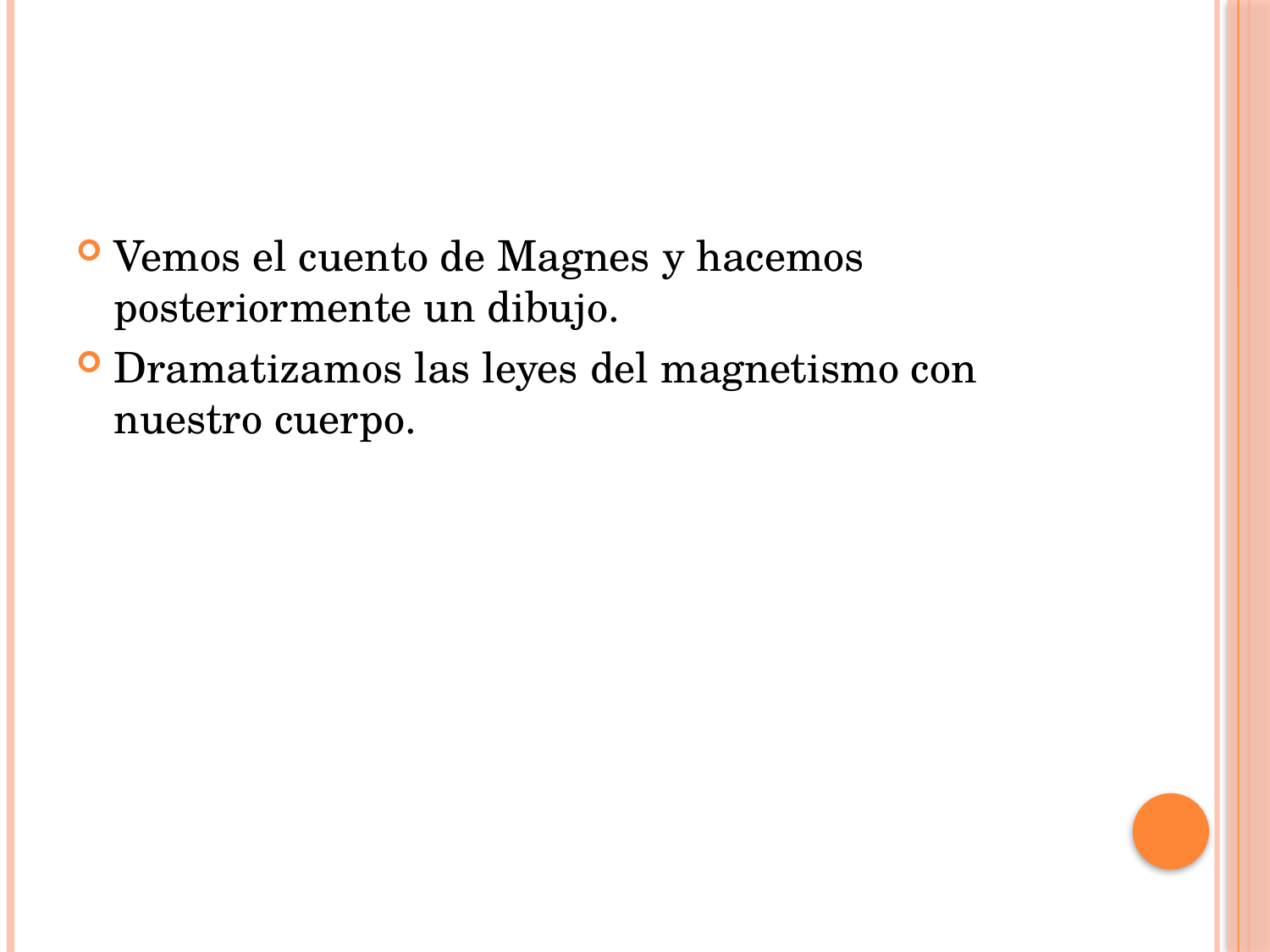

#
Vemos el cuento de Magnes y hacemos posteriormente un dibujo.
Dramatizamos las leyes del magnetismo con nuestro cuerpo.